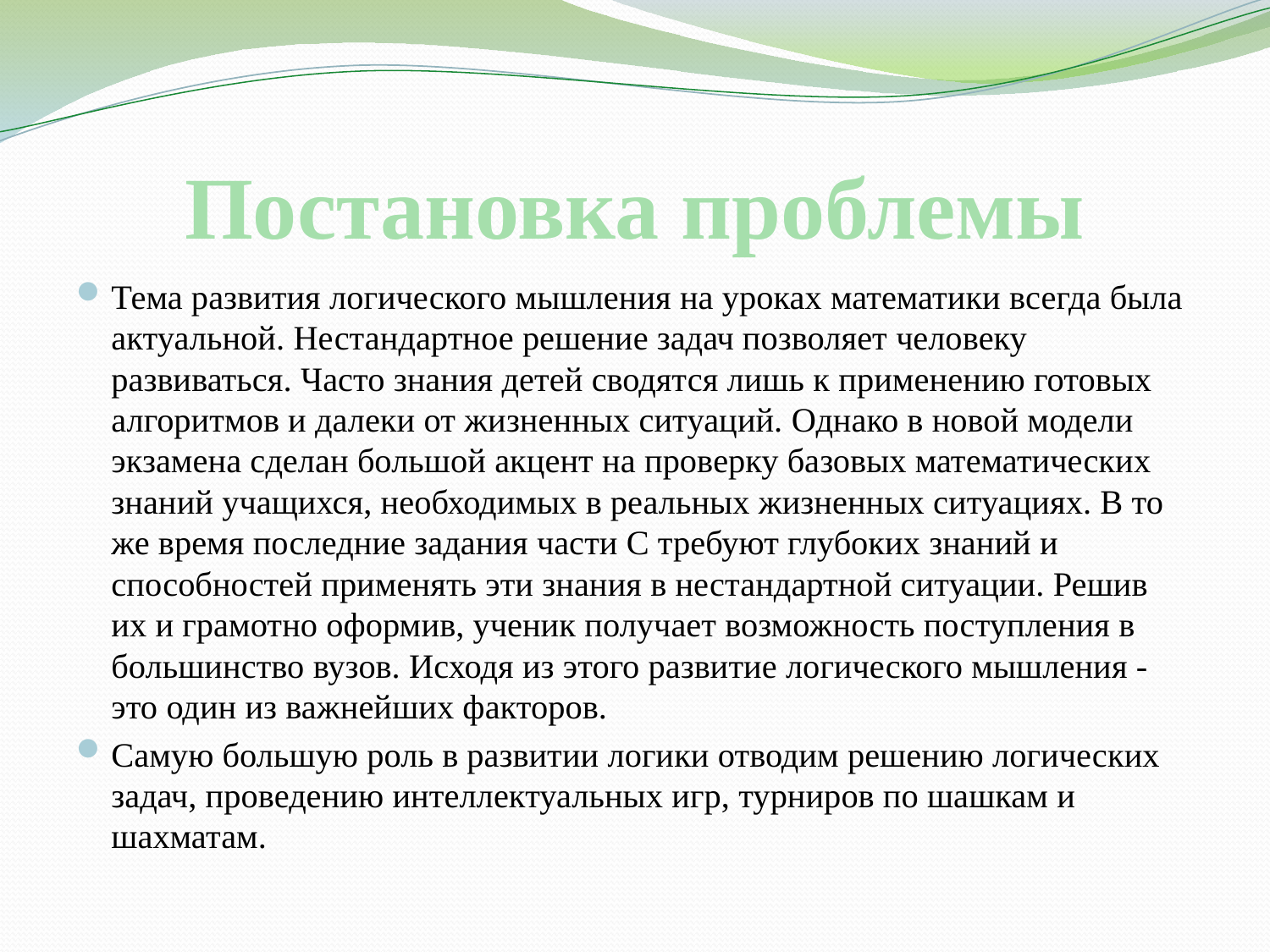

# Постановка проблемы
Тема развития логического мышления на уроках математики всегда была актуальной. Нестандартное решение задач позволяет человеку развиваться. Часто знания детей сводятся лишь к применению готовых алгоритмов и далеки от жизненных ситуаций. Однако в новой модели экзамена сделан большой акцент на проверку базовых математических знаний учащихся, необходимых в реальных жизненных ситуациях. В то же время последние задания части С требуют глубоких знаний и способностей применять эти знания в нестандартной ситуации. Решив их и грамотно оформив, ученик получает возможность поступления в большинство вузов. Исходя из этого развитие логического мышления - это один из важнейших факторов.
Самую большую роль в развитии логики отводим решению логических задач, проведению интеллектуальных игр, турниров по шашкам и шахматам.